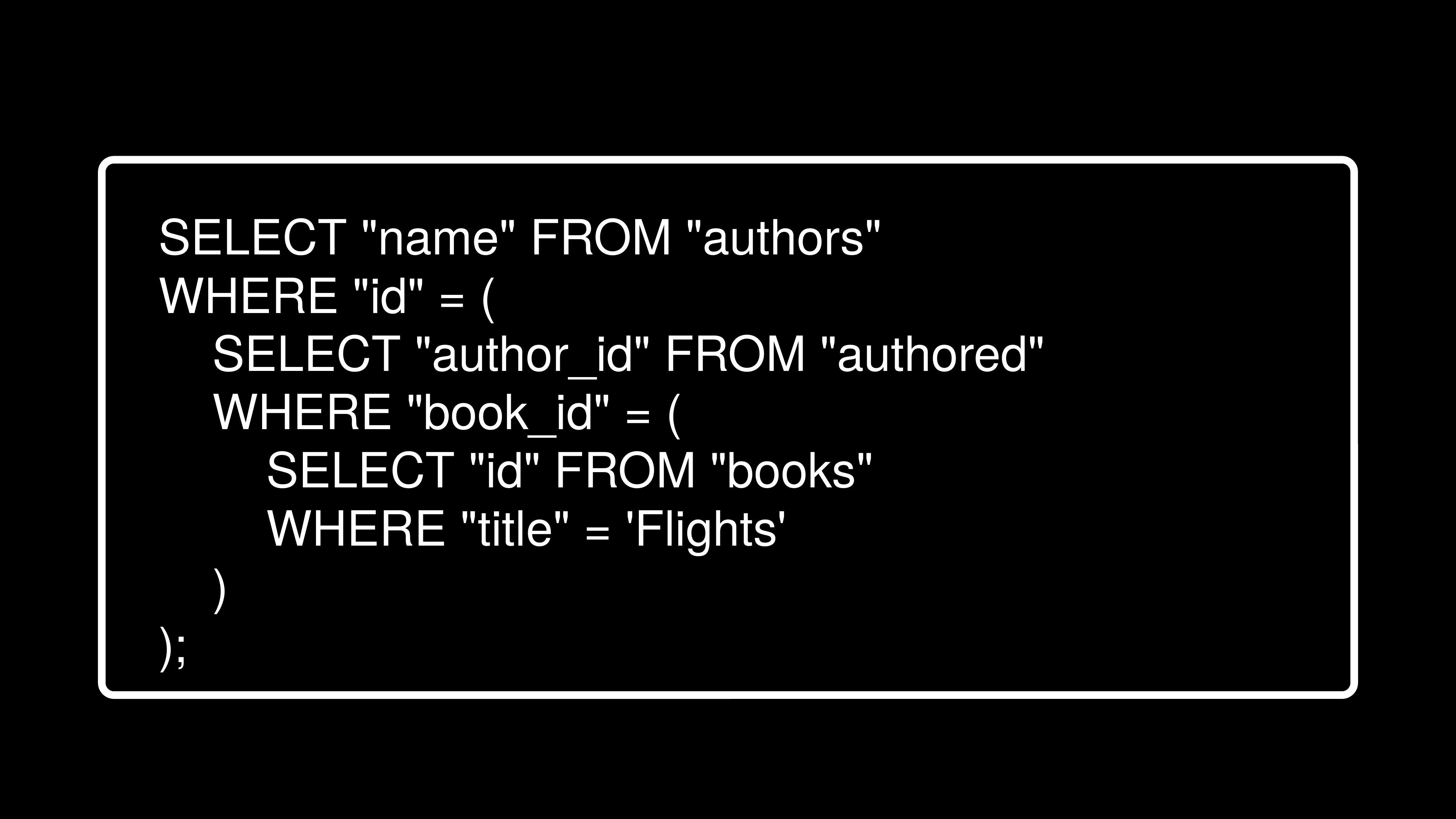

SELECT "name" FROM "authors"
WHERE "id" = (
    SELECT "author_id" FROM "authored"
    WHERE "book_id" = (
        SELECT "id" FROM "books"
        WHERE "title" = 'Flights'
    )
);